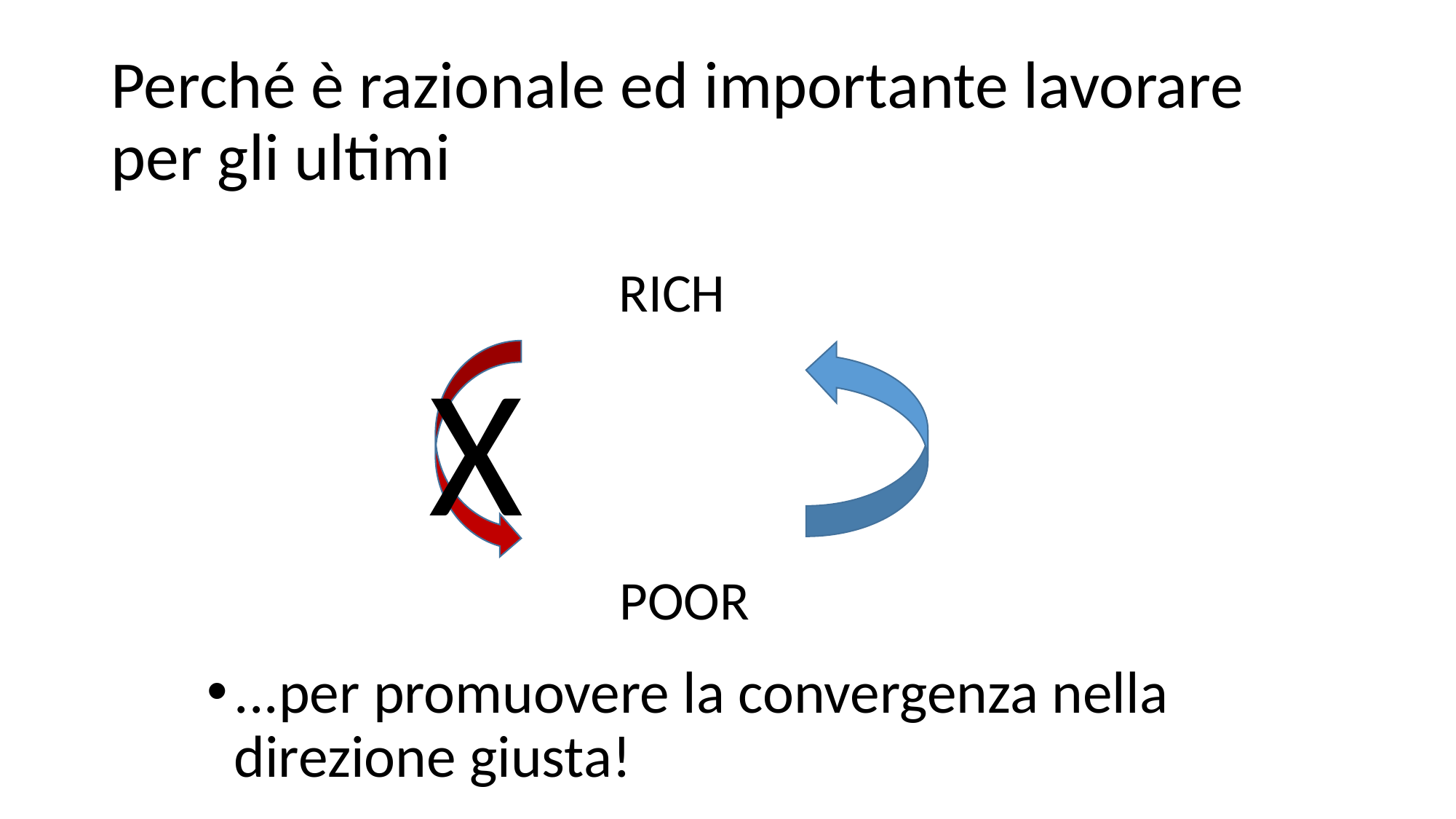

# Perché è razionale ed importante lavorare per gli ultimi

...per promuovere la convergenza nella direzione giusta!
RICH
X

POOR